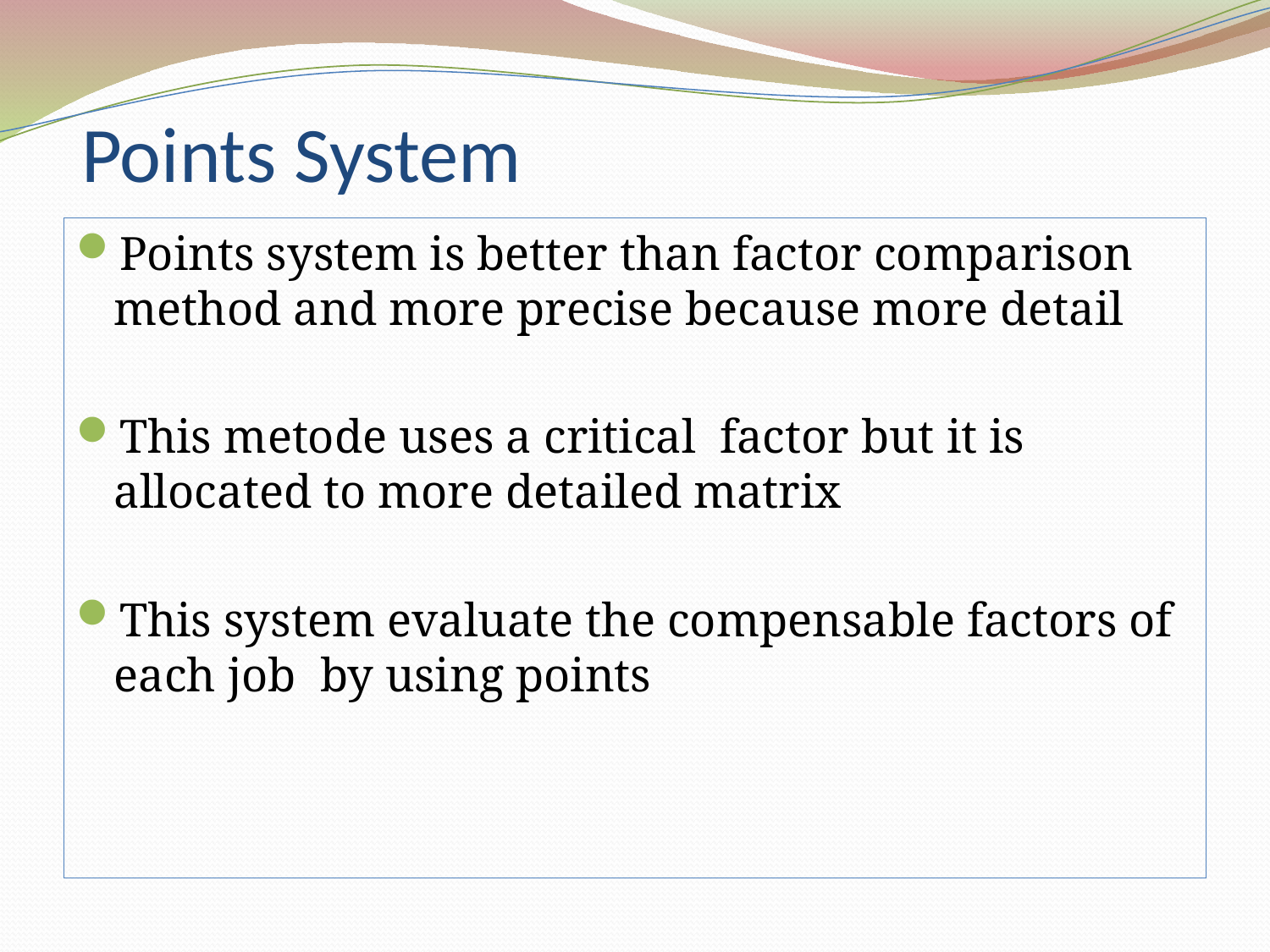

# Points System
Points system is better than factor comparison method and more precise because more detail

This metode uses a critical  factor but it is allocated to more detailed matrix

This system evaluate the compensable factors of each job  by using points